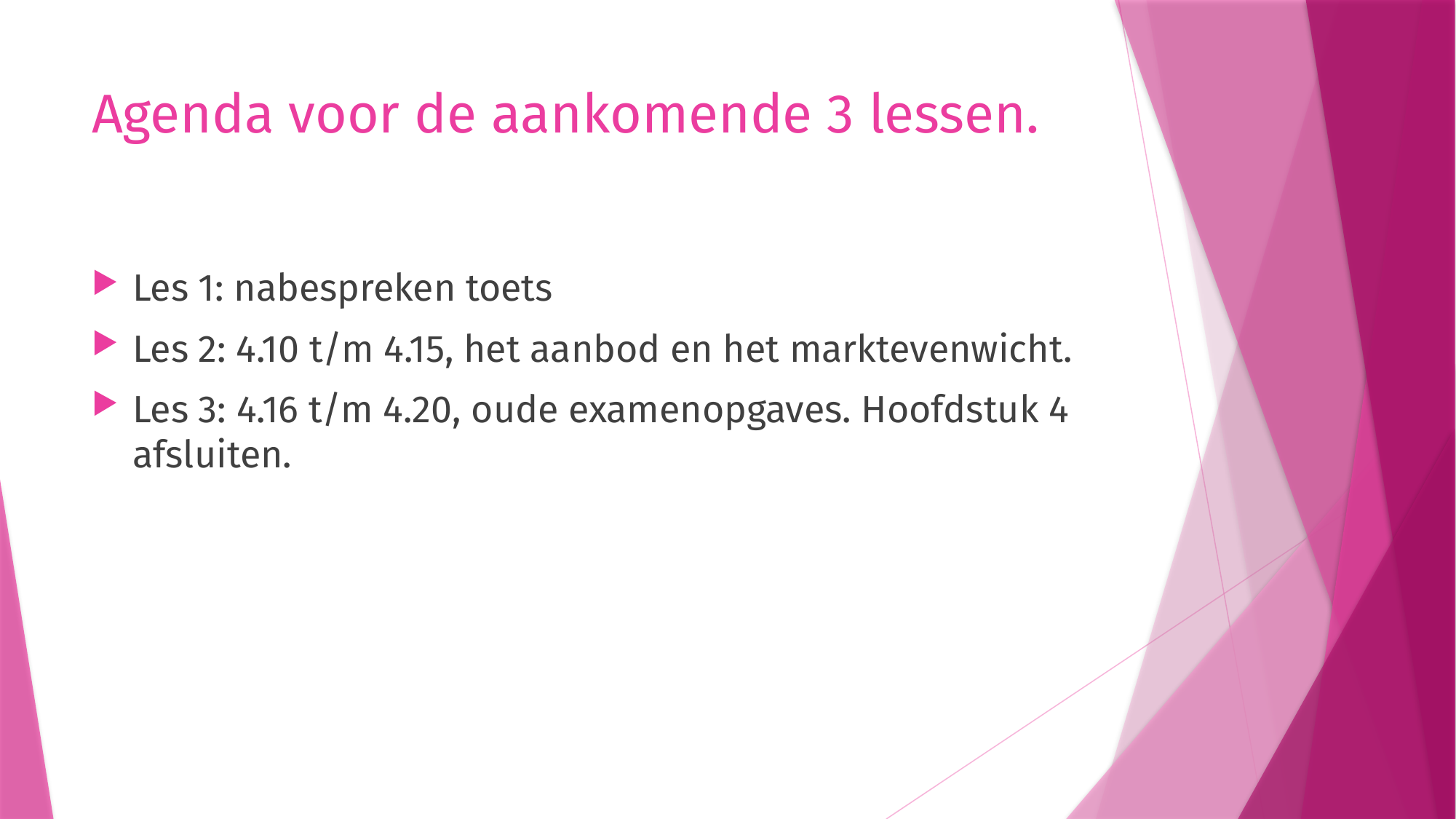

# Agenda voor de aankomende 3 lessen.
Les 1: nabespreken toets
Les 2: 4.10 t/m 4.15, het aanbod en het marktevenwicht.
Les 3: 4.16 t/m 4.20, oude examenopgaves. Hoofdstuk 4 afsluiten.